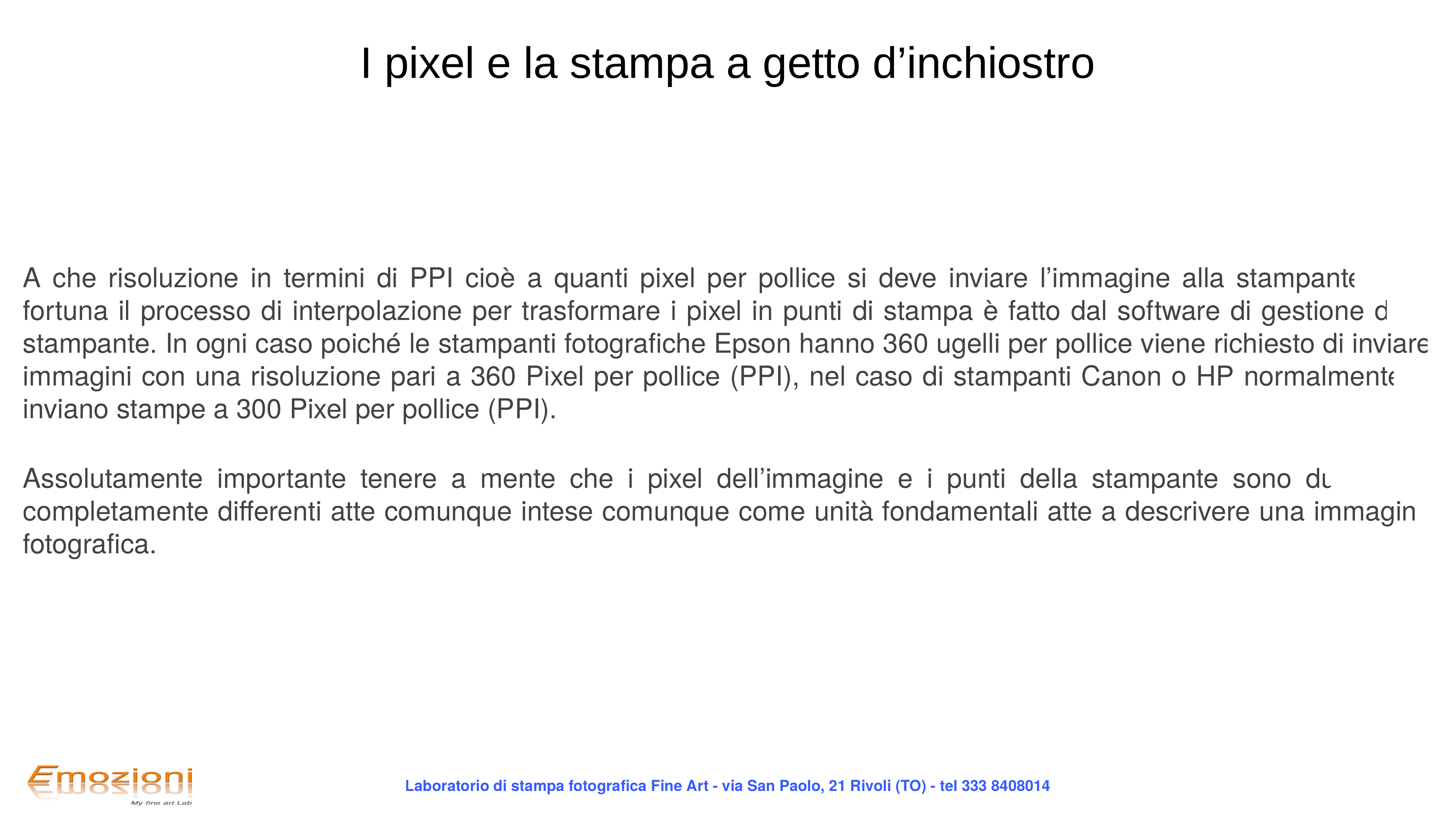

I pixel e la stampa a getto d’inchiostro
A che risoluzione in termini di PPI cioè a quanti pixel per pollice si deve inviare l’immagine alla stampante? Per fortuna il processo di interpolazione per trasformare i pixel in punti di stampa è fatto dal software di gestione della stampante. In ogni caso poiché le stampanti fotografiche Epson hanno 360 ugelli per pollice viene richiesto di inviare immagini con una risoluzione pari a 360 Pixel per pollice (PPI), nel caso di stampanti Canon o HP normalmente si inviano stampe a 300 Pixel per pollice (PPI).
Assolutamente importante tenere a mente che i pixel dell’immagine e i punti della stampante sono due entità completamente differenti atte comunque intese comunque come unità fondamentali atte a descrivere una immagine fotografica.